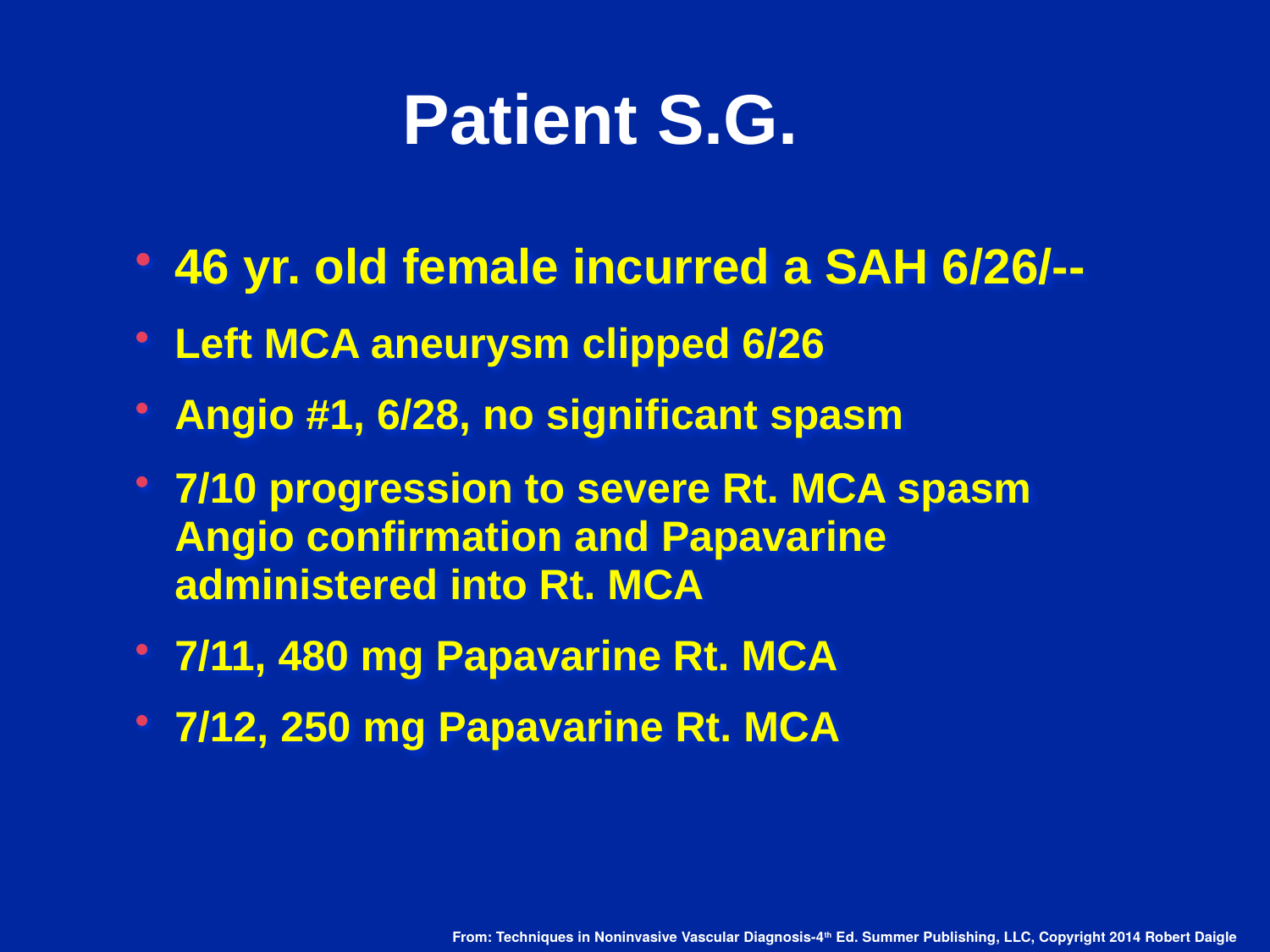

# Patient S.G.
46 yr. old female incurred a SAH 6/26/--
Left MCA aneurysm clipped 6/26
Angio #1, 6/28, no significant spasm
7/10 progression to severe Rt. MCA spasm Angio confirmation and Papavarine administered into Rt. MCA
7/11, 480 mg Papavarine Rt. MCA
7/12, 250 mg Papavarine Rt. MCA